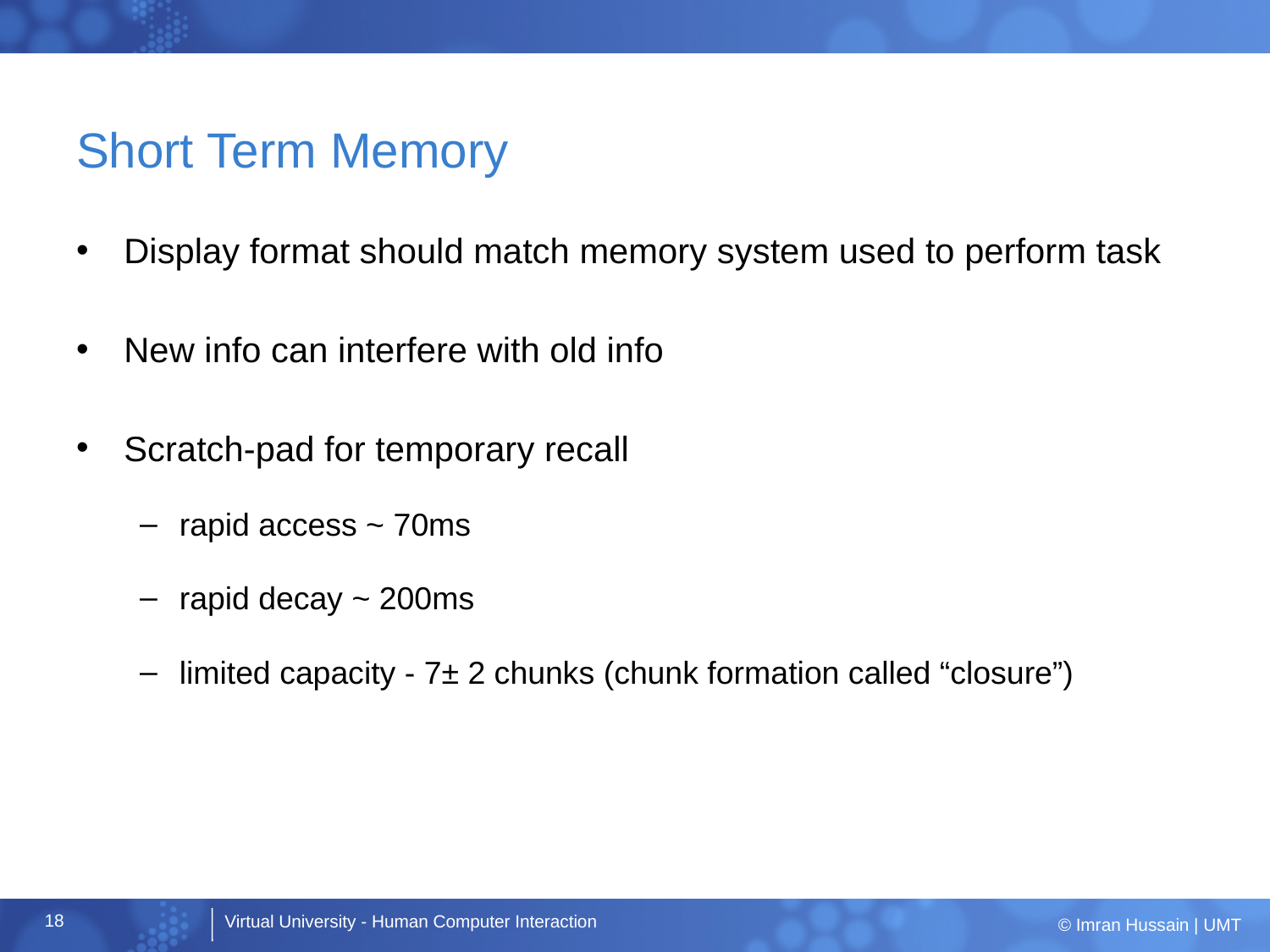

# Short Term Memory
Display format should match memory system used to perform task

New info can interfere with old info

Scratch-pad for temporary recall

rapid access ~ 70ms

rapid decay ~ 200ms

limited capacity - 7± 2 chunks (chunk formation called “closure”)